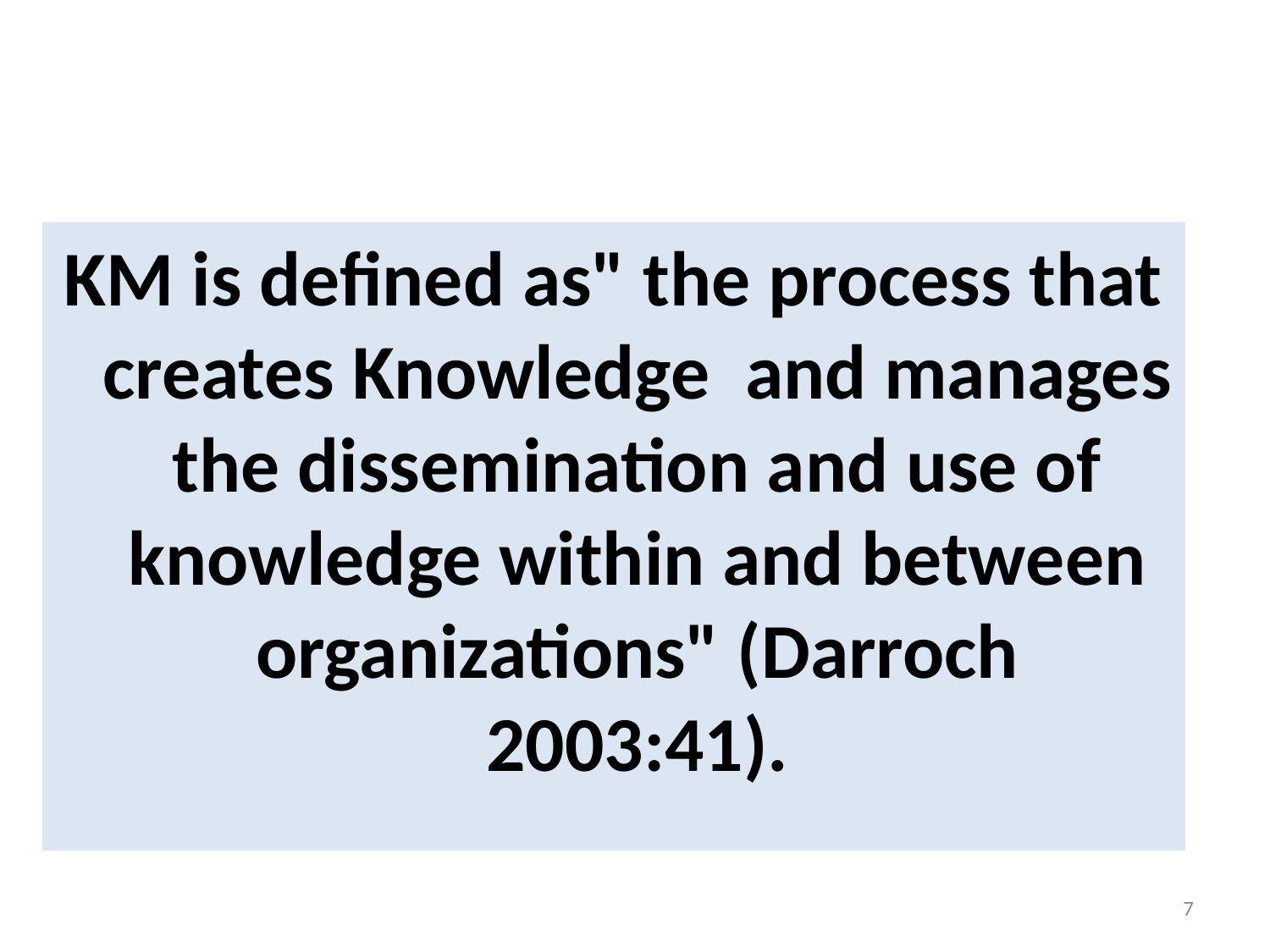

KM is defined as" the process that creates Knowledge  and manages the dissemination and use of knowledge within and between organizations" (Darroch 2003:41).

7